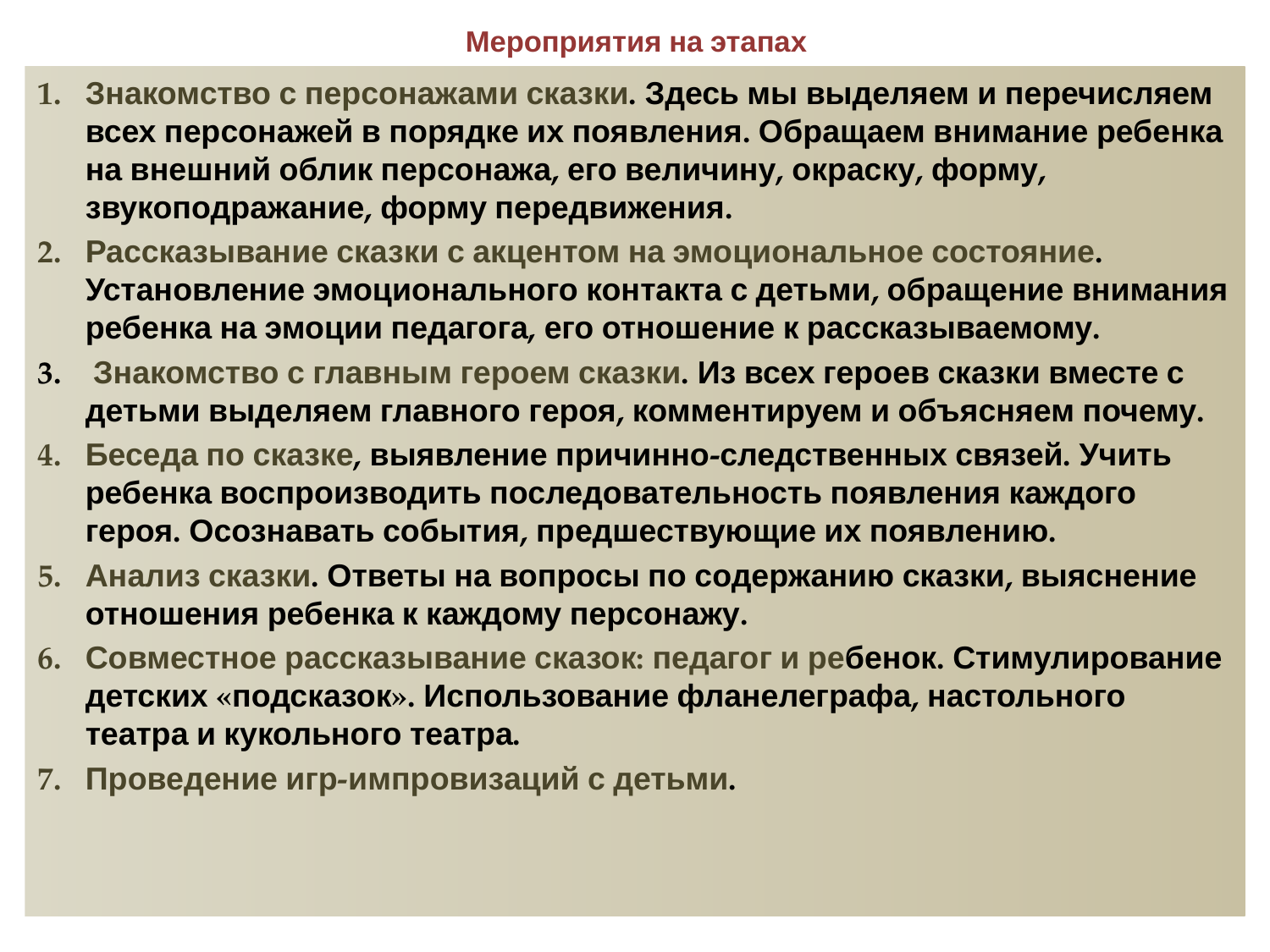

# Мероприятия на этапах
Знакомство с персонажами сказки. Здесь мы выделяем и перечисляем всех персонажей в порядке их появления. Обращаем внимание ребенка на внешний облик персонажа, его величину, окраску, форму, звукоподражание, форму передвижения.
Рассказывание сказки с акцентом на эмоциональное состояние. Установление эмоционального контакта с детьми, обращение внимания ребенка на эмоции педагога, его отношение к рассказываемому.
 Знакомство с главным героем сказки. Из всех героев сказки вместе с детьми выделяем главного героя, комментируем и объясняем почему.
Беседа по сказке, выявление причинно-следственных связей. Учить ребенка воспроизводить последовательность появления каждого героя. Осознавать события, предшествующие их появлению.
Анализ сказки. Ответы на вопросы по содержанию сказки, выяснение отношения ребенка к каждому персонажу.
Совместное рассказывание сказок: педагог и ребенок. Стимулирование детских «подсказок». Использование фланелеграфа, настольного театра и кукольного театра.
Проведение игр-импровизаций с детьми.